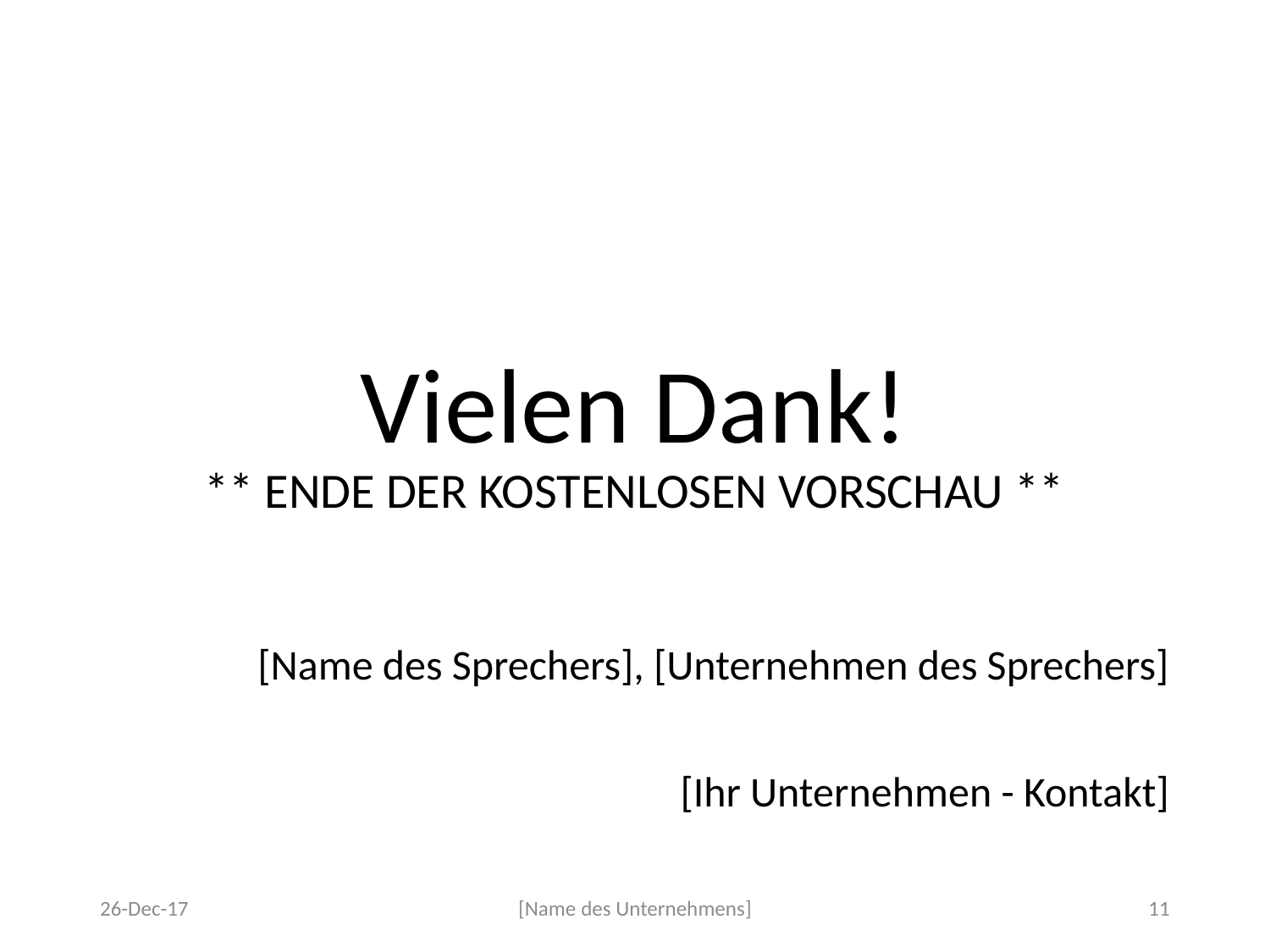

# Vielen Dank! ** ENDE DER KOSTENLOSEN VORSCHAU **
[Name des Sprechers], [Unternehmen des Sprechers]

[Ihr Unternehmen - Kontakt]
26-Dec-17
[Name des Unternehmens]
11